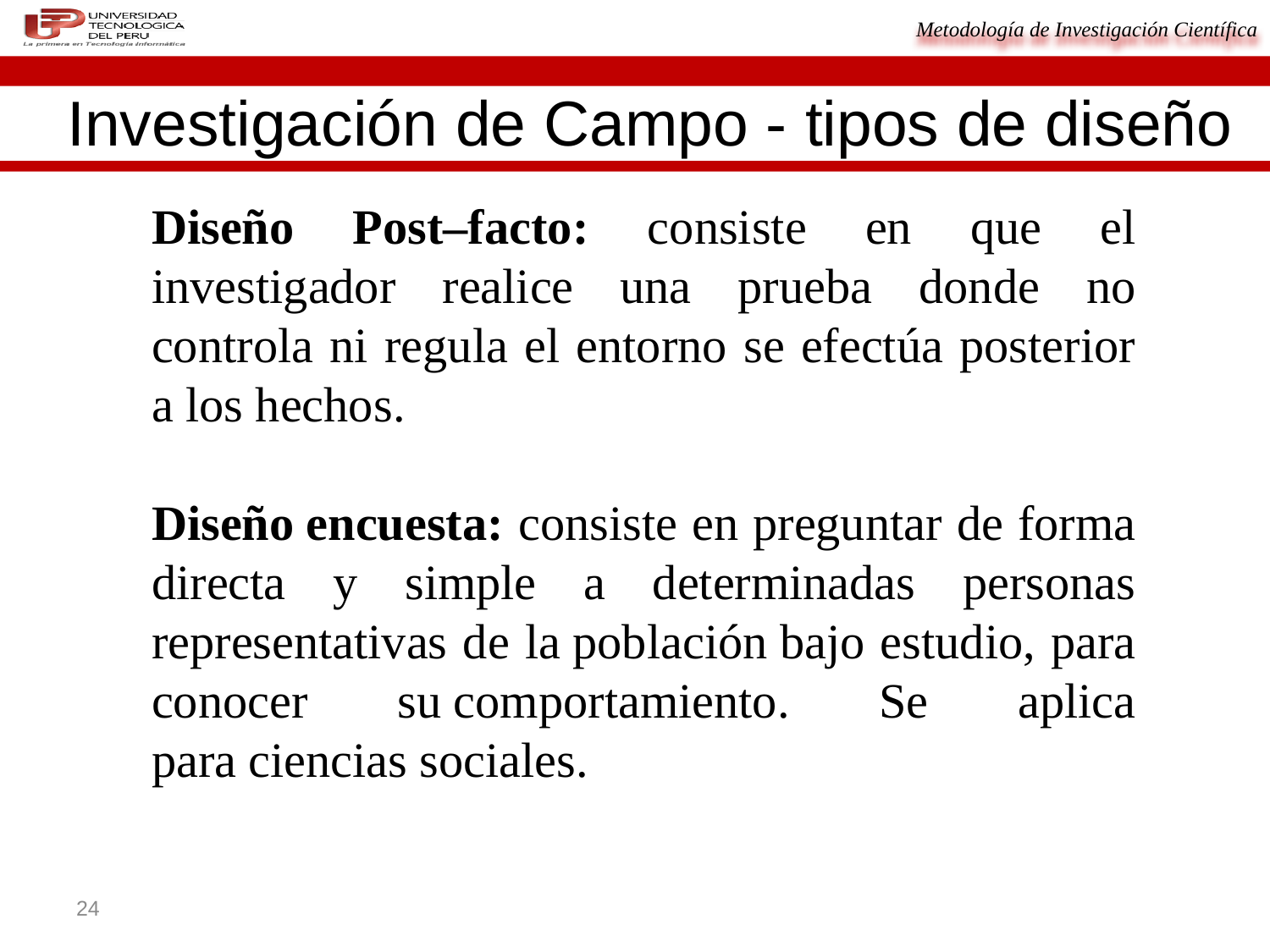

Investigación de Campo - tipos de diseño
Diseño Post–facto: consiste en que el investigador realice una prueba donde no controla ni regula el entorno se efectúa posterior a los hechos.

Diseño encuesta: consiste en preguntar de forma directa y simple a determinadas personas representativas de la población bajo estudio, para conocer su comportamiento. Se aplica para ciencias sociales.

24